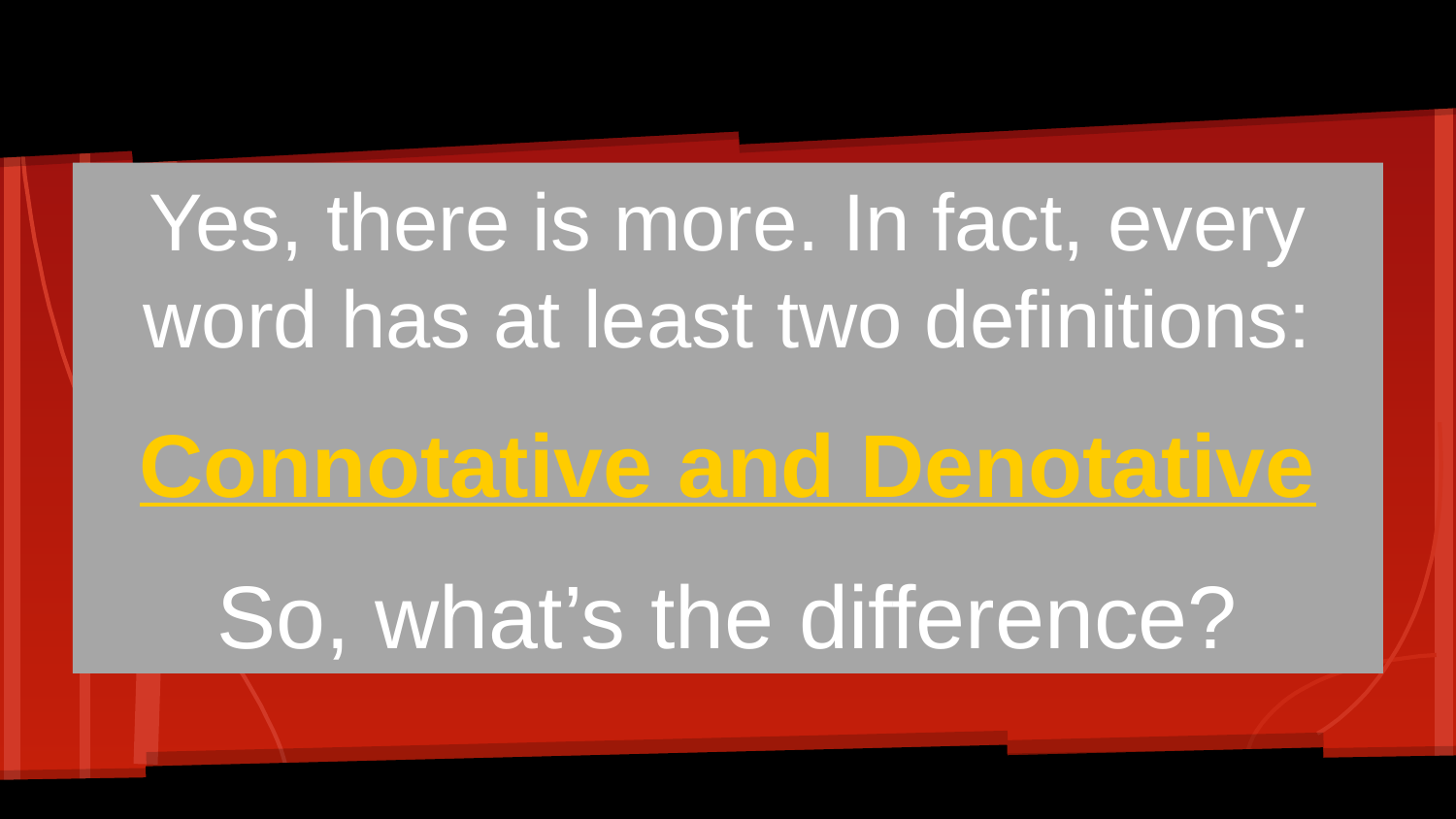

Yes, there is more. In fact, every word has at least two definitions:
Connotative and Denotative
So, what’s the difference?